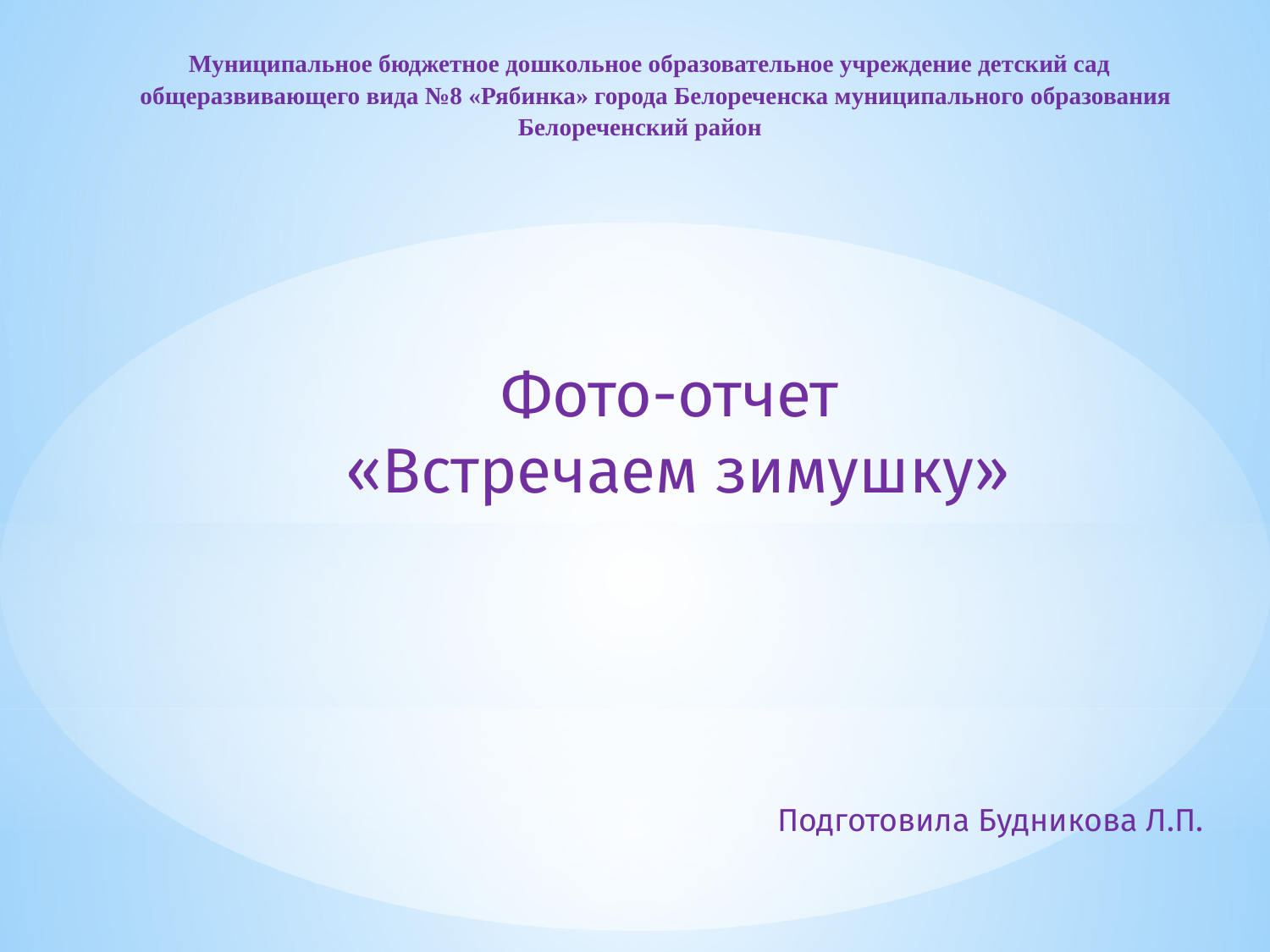

Муниципальное бюджетное дошкольное образовательное учреждение детский сад
общеразвивающего вида №8 «Рябинка» города Белореченска муниципального образования Белореченский район
Фото-отчет
«Встречаем зимушку»
Подготовила Будникова Л.П.